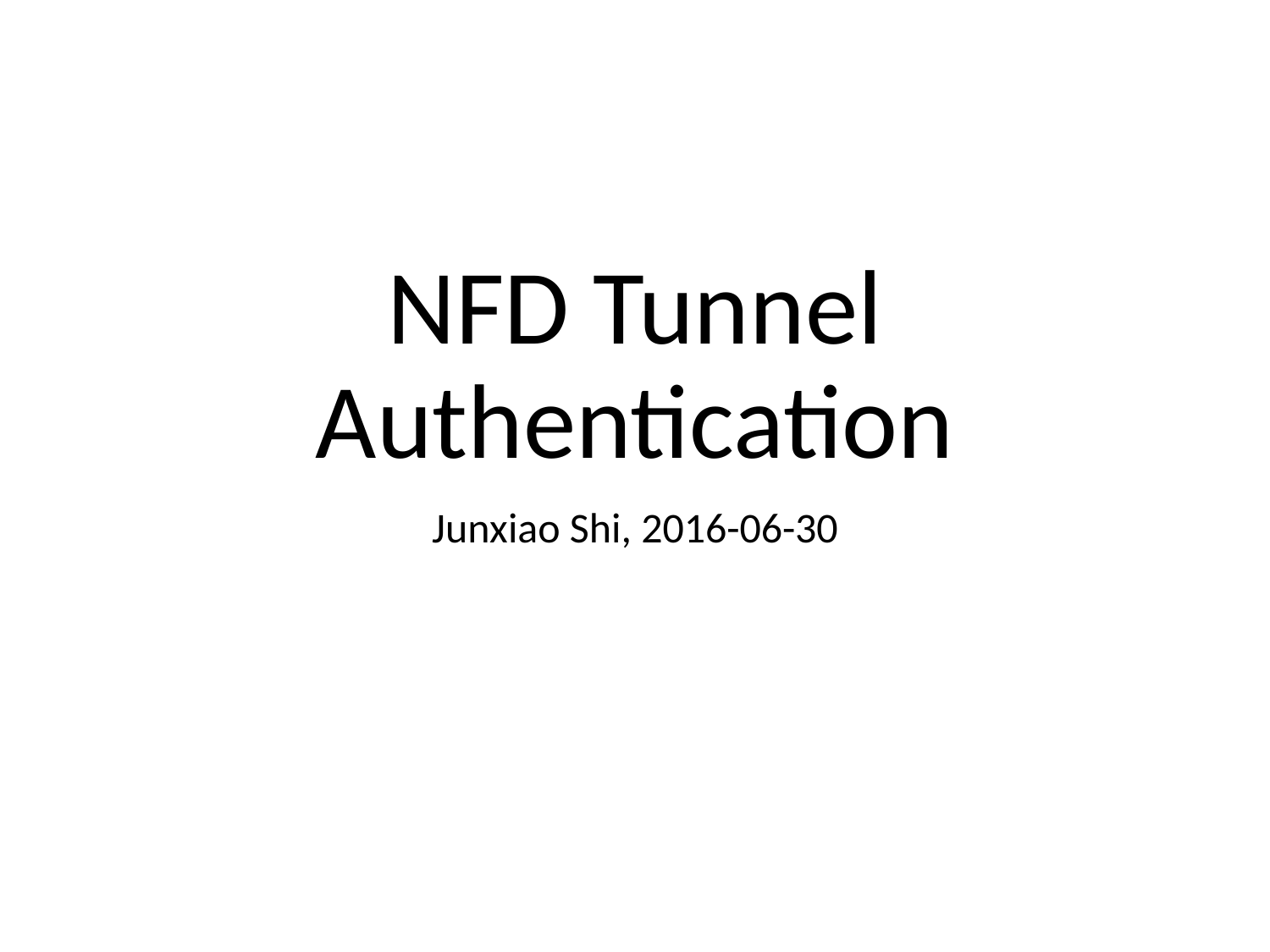

# NFD Tunnel Authentication
Junxiao Shi, 2016-06-30